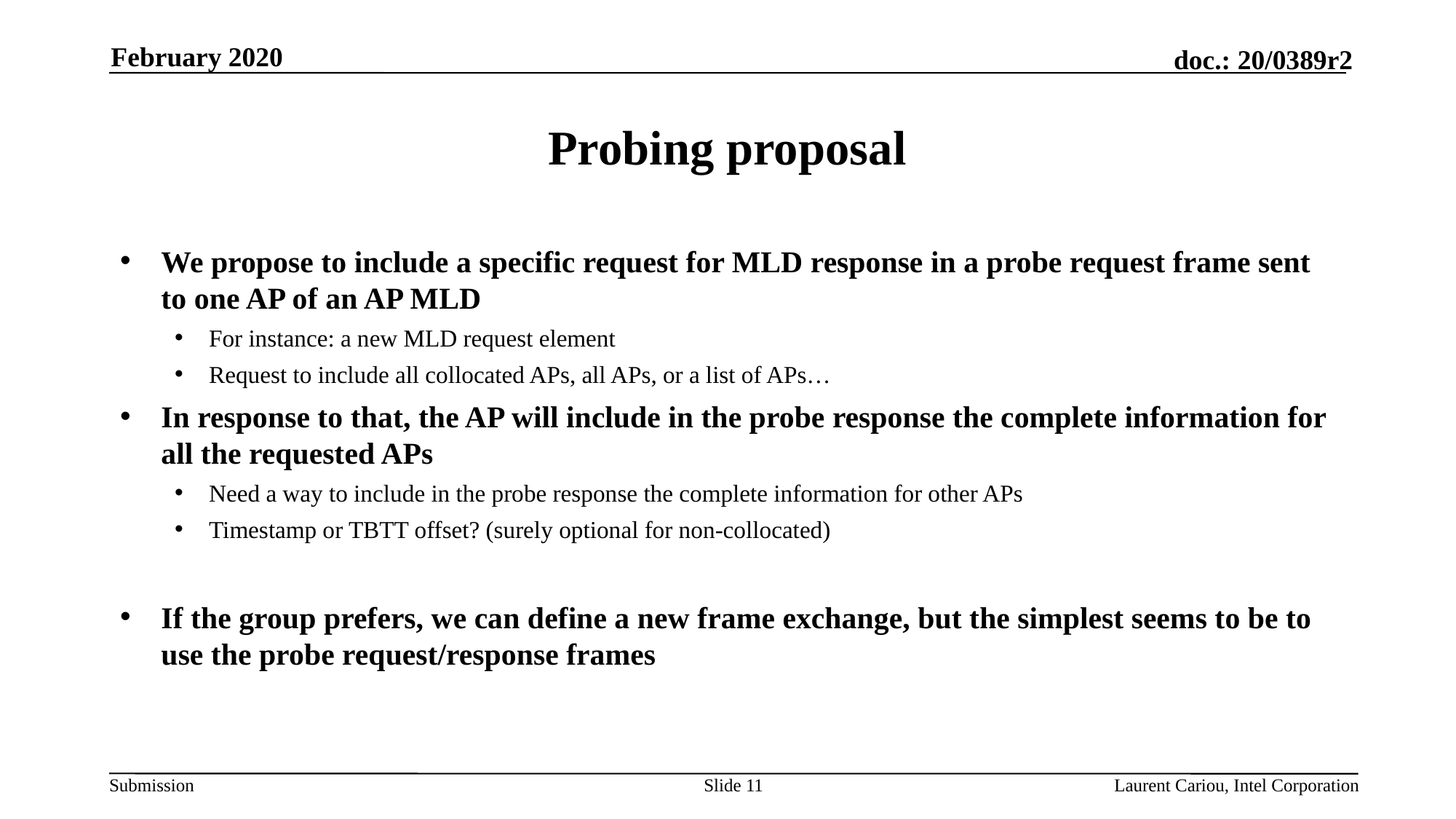

February 2020
# Probing proposal
We propose to include a specific request for MLD response in a probe request frame sent to one AP of an AP MLD
For instance: a new MLD request element
Request to include all collocated APs, all APs, or a list of APs…
In response to that, the AP will include in the probe response the complete information for all the requested APs
Need a way to include in the probe response the complete information for other APs
Timestamp or TBTT offset? (surely optional for non-collocated)

If the group prefers, we can define a new frame exchange, but the simplest seems to be to use the probe request/response frames

Slide 11
Laurent Cariou, Intel Corporation